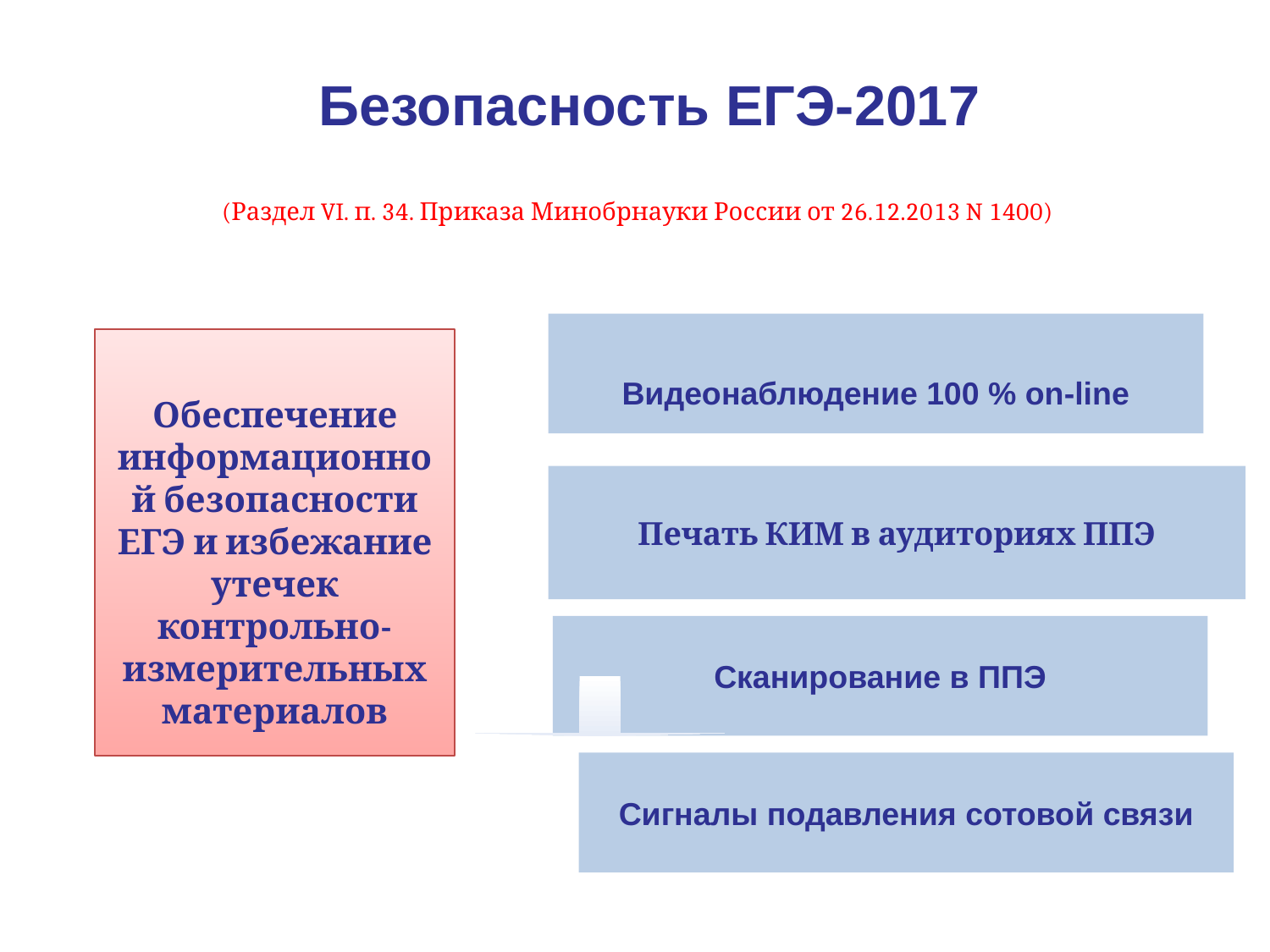

Безопасность ЕГЭ-2017
(Раздел VI. п. 34. Приказа Минобрнауки России от 26.12.2013 N 1400)

Видеонаблюдение 100 % on-line

Обеспечение информационной безопасности ЕГЭ и избежание утечек контрольно-измерительных материалов

Печать КИМ в аудиториях ППЭ
Сканирование в ППЭ

Сигналы подавления сотовой связи